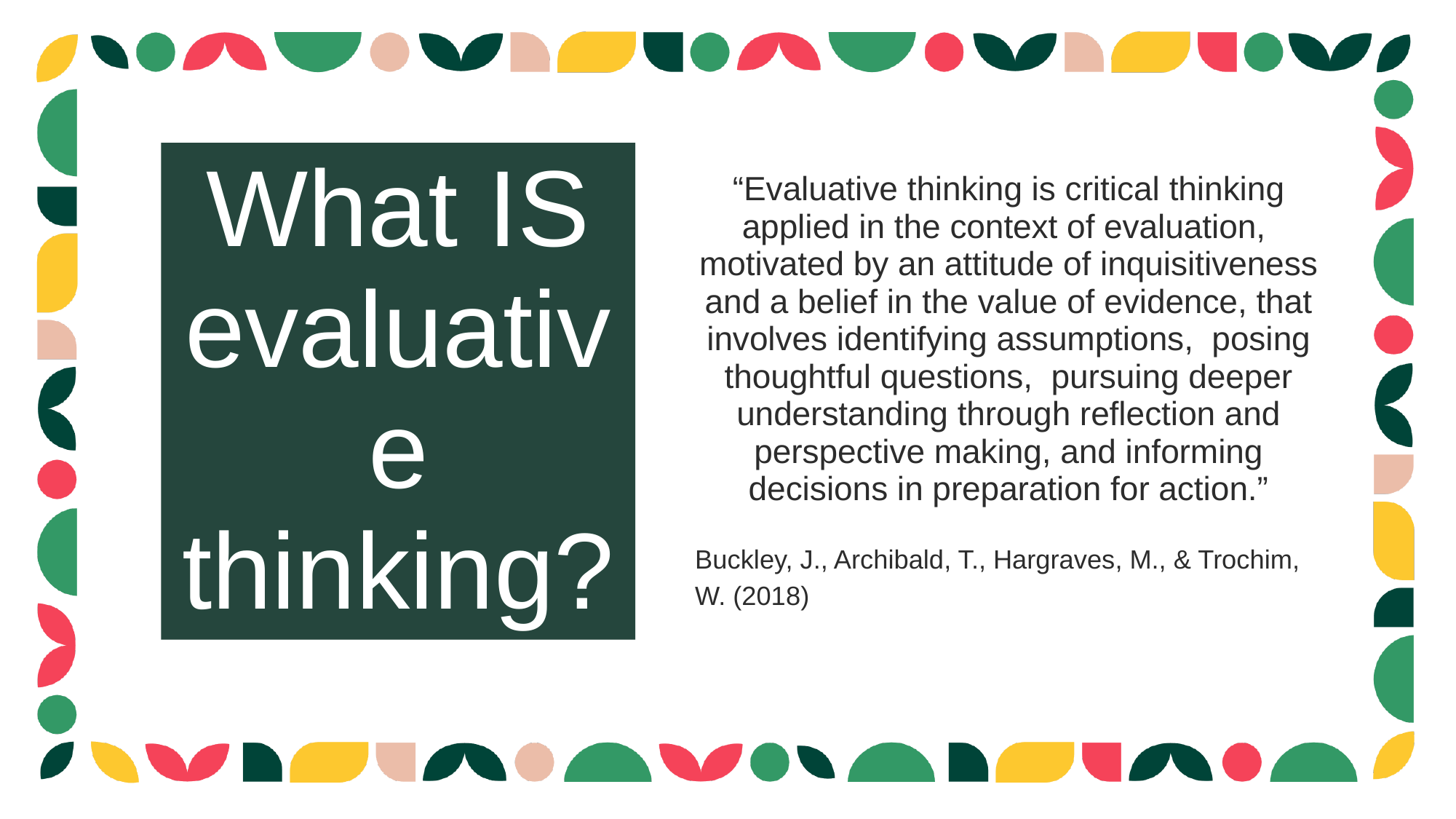

What IS evaluative thinking?
“Evaluative thinking is critical thinking applied in the context of evaluation,  motivated by an attitude of inquisitiveness and a belief in the value of evidence, that involves identifying assumptions,  posing thoughtful questions,  pursuing deeper understanding through reflection and perspective making, and informing decisions in preparation for action.”

Buckley, J., Archibald, T., Hargraves, M., & Trochim, W. (2018)